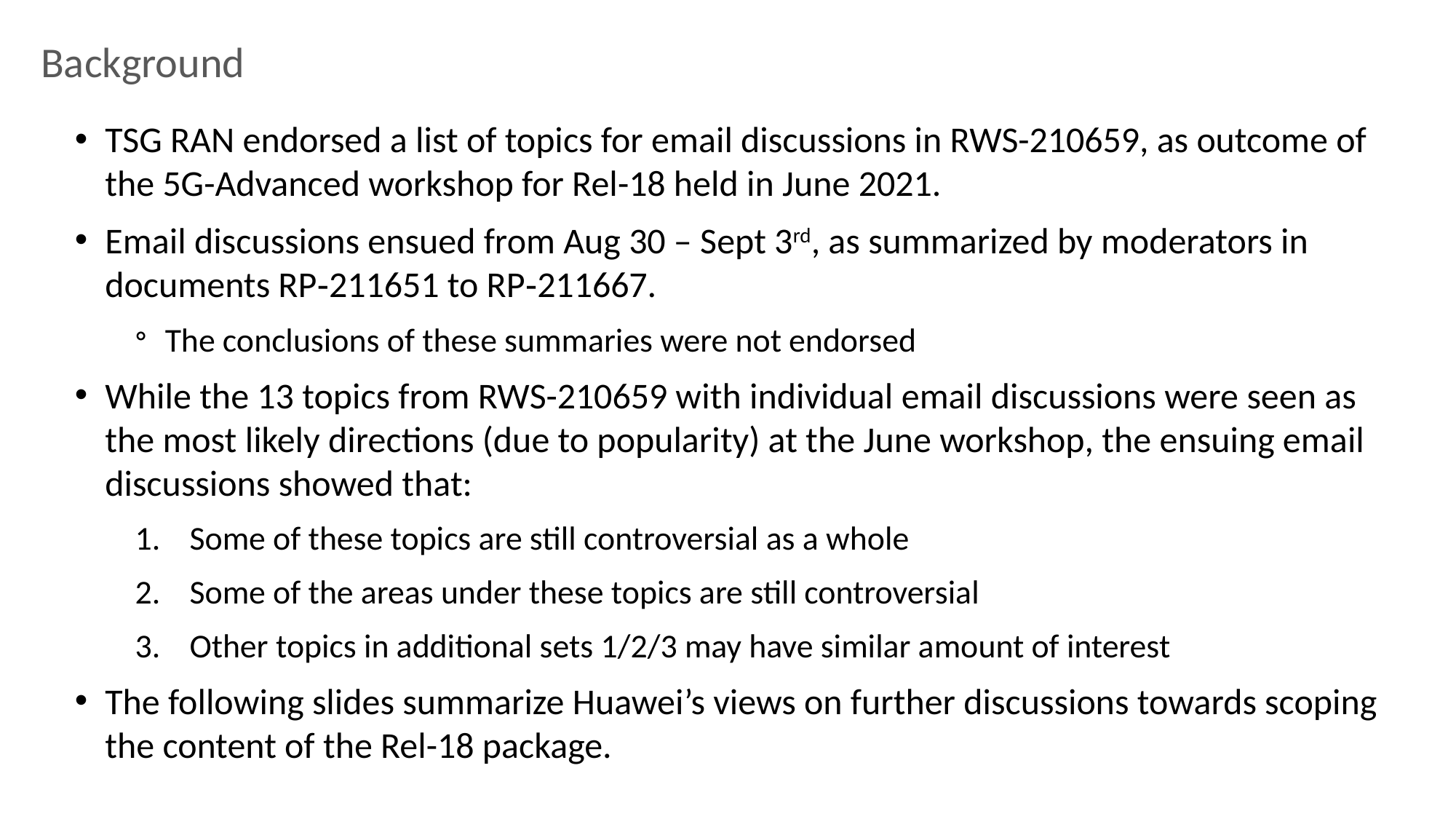

Background
TSG RAN endorsed a list of topics for email discussions in RWS-210659, as outcome of the 5G-Advanced workshop for Rel-18 held in June 2021.
Email discussions ensued from Aug 30 – Sept 3rd, as summarized by moderators in documents RP‑211651 to RP‑211667.
The conclusions of these summaries were not endorsed
While the 13 topics from RWS-210659 with individual email discussions were seen as the most likely directions (due to popularity) at the June workshop, the ensuing email discussions showed that:
Some of these topics are still controversial as a whole
Some of the areas under these topics are still controversial
Other topics in additional sets 1/2/3 may have similar amount of interest
The following slides summarize Huawei’s views on further discussions towards scoping the content of the Rel-18 package.